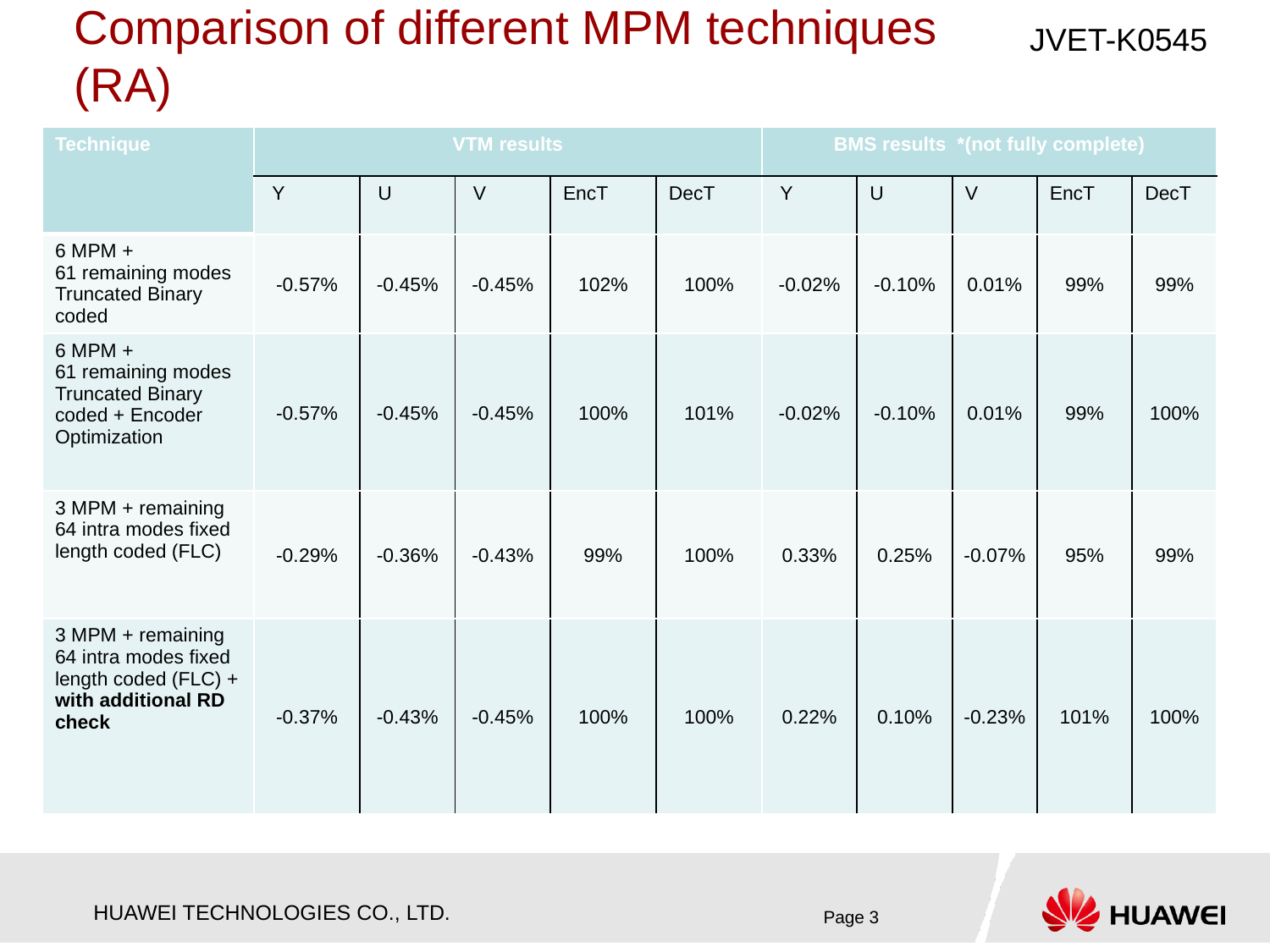

# Comparison of different MPM techniques (RA)
| Technique | VTM results |  |  |  |  | BMS results \*(not fully complete) |  |  |  |  |
| --- | --- | --- | --- | --- | --- | --- | --- | --- | --- | --- |
|  | Y | U | V | EncT | DecT | Y | U | V | EncT | DecT |
| 6 MPM + 61 remaining modes Truncated Binary coded | -0.57% | -0.45% | -0.45% | 102% | 100% | -0.02% | -0.10% | 0.01% | 99% | 99% |
| 6 MPM + 61 remaining modes Truncated Binary coded + Encoder Optimization | -0.57% | -0.45% | -0.45% | 100% | 101% | -0.02% | -0.10% | 0.01% | 99% | 100% |
| 3 MPM + remaining 64 intra modes fixed length coded (FLC) | -0.29% | -0.36% | -0.43% | 99% | 100% | 0.33% | 0.25% | -0.07% | 95% | 99% |
| 3 MPM + remaining 64 intra modes fixed length coded (FLC) + with additional RD check | -0.37% | -0.43% | -0.45% | 100% | 100% | 0.22% | 0.10% | -0.23% | 101% | 100% |

Page 3